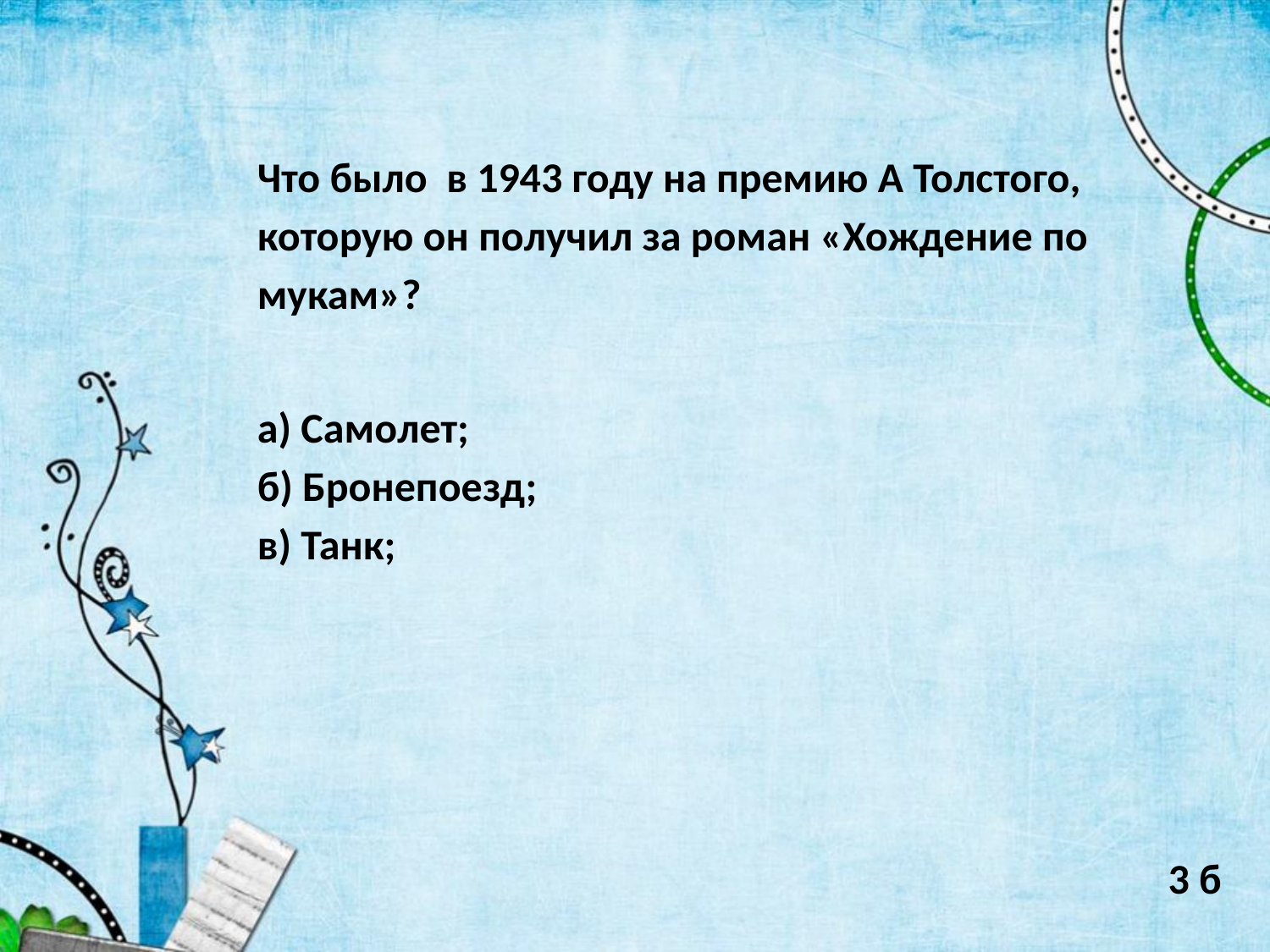

Что было  в 1943 году на премию А Толстого, которую он получил за роман «Хождение по мукам»?
а) Самолет;
б) Бронепоезд;
в) Танк;
3 б